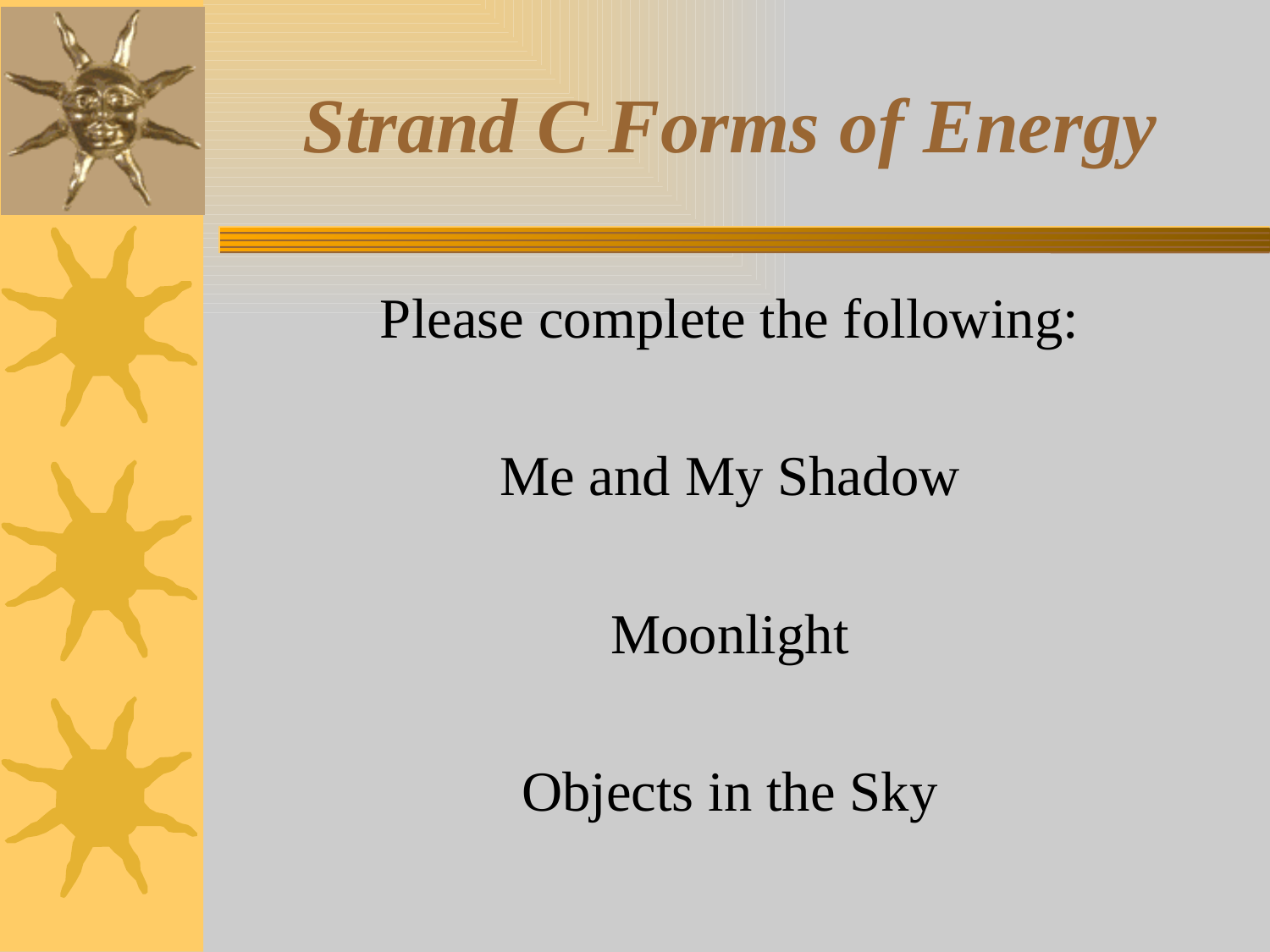

# Strand C Forms of Energy
Please complete the following:

Me and My Shadow

Moonlight

Objects in the Sky